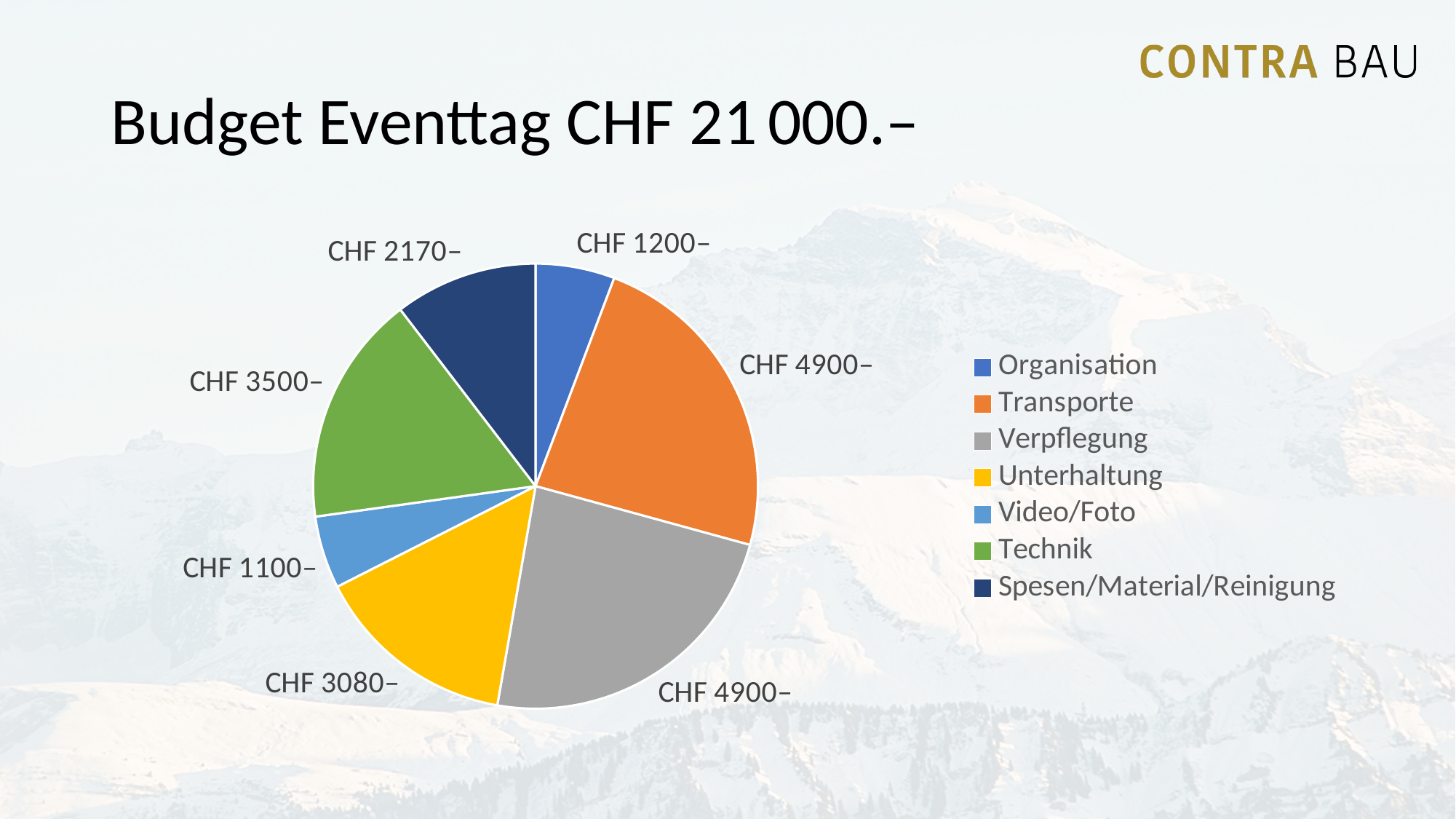

# Budget Eventtag CHF 21 000.–

### Chart

| Category | Kurstag |
|---|---|
| Organisation | 1200.0 |
| Transporte | 4900.0 |
| Verpflegung | 4900.0 |
| Unterhaltung | 3080.0 |
| Video/Foto | 1100.0 |
| Technik | 3500.0 |
| Spesen/Material/Reinigung | 2170.0 |